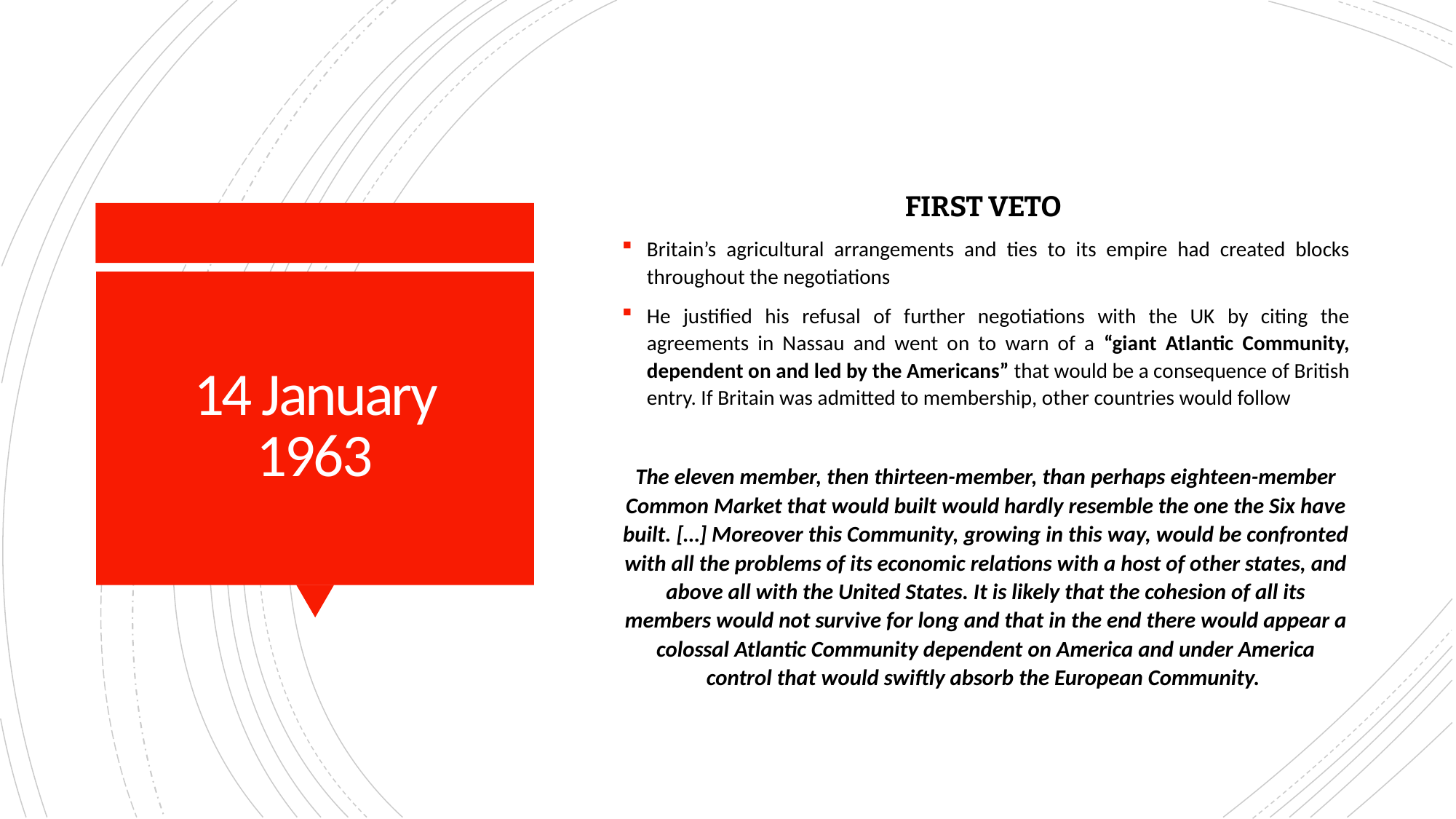

FIRST VETO
Britain’s agricultural arrangements and ties to its empire had created blocks throughout the negotiations
He justified his refusal of further negotiations with the UK by citing the agreements in Nassau and went on to warn of a “giant Atlantic Community, dependent on and led by the Americans” that would be a consequence of British entry. If Britain was admitted to membership, other countries would follow

The eleven member, then thirteen-member, than perhaps eighteen-member Common Market that would built would hardly resemble the one the Six have built. […] Moreover this Community, growing in this way, would be confronted with all the problems of its economic relations with a host of other states, and above all with the United States. It is likely that the cohesion of all its members would not survive for long and that in the end there would appear a colossal Atlantic Community dependent on America and under America control that would swiftly absorb the European Community.

# 14 January 1963